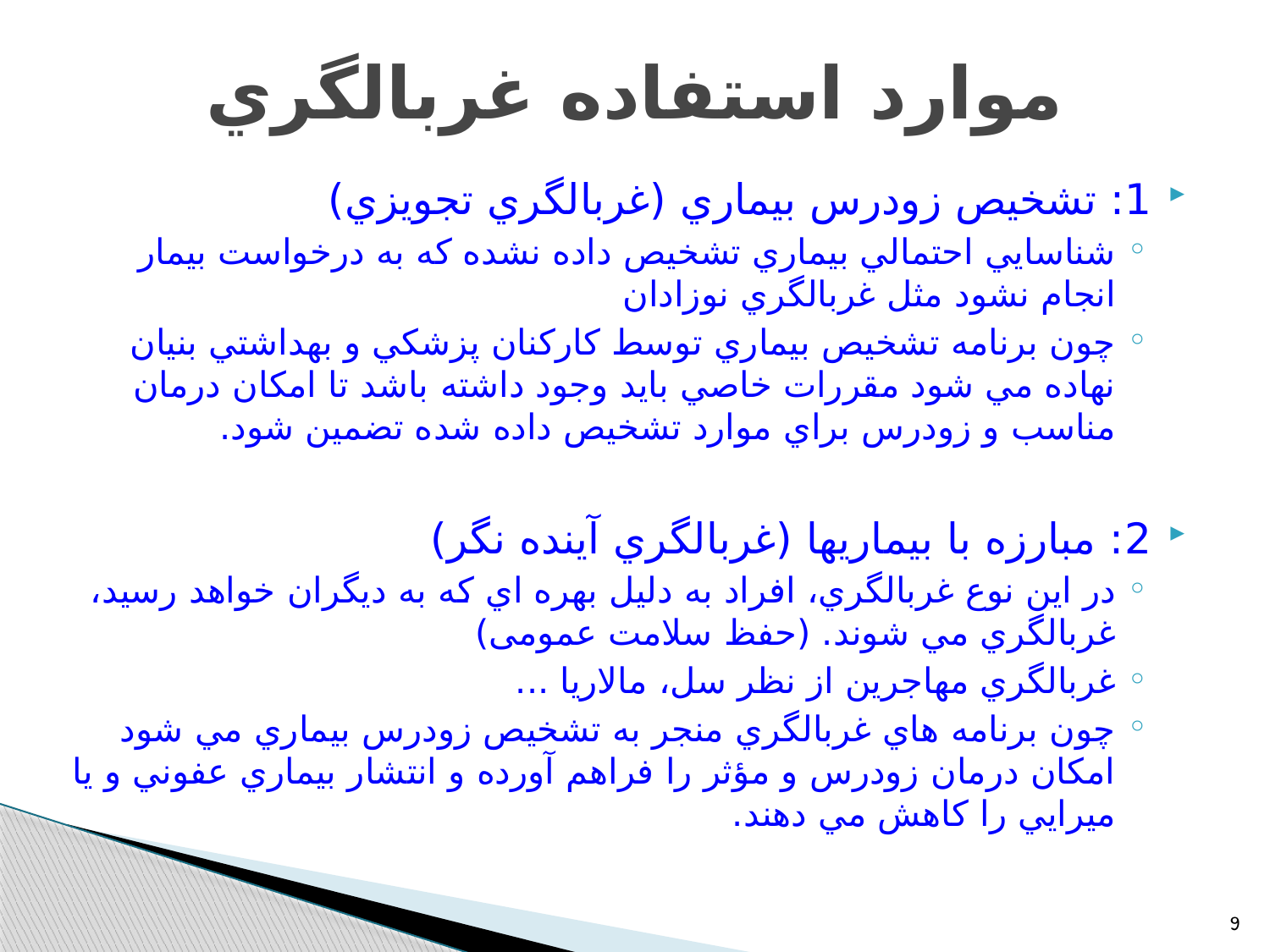

# موارد استفاده غربالگري
1: تشخيص زودرس بيماري (غربالگري تجويزي)
شناسايي احتمالي بيماري تشخيص داده نشده كه به درخواست بيمار انجام نشود مثل غربالگري نوزادان
چون برنامه تشخيص بيماري توسط كاركنان پزشكي و بهداشتي بنيان نهاده مي شود مقررات خاصي بايد وجود داشته باشد تا امكان درمان مناسب و زودرس براي موارد تشخيص داده شده تضمين شود.

2: مبارزه با بيماريها (غربالگري آينده نگر)
در اين نوع غربالگري، افراد به دليل بهره اي كه به ديگران خواهد رسيد، غربالگري مي شوند. (حفظ سلامت عمومی)
غربالگري مهاجرين از نظر سل، مالاريا ...
چون برنامه هاي غربالگري منجر به تشخيص زودرس بيماري مي شود امكان درمان زودرس و مؤثر را فراهم آورده و انتشار بيماري عفوني و يا ميرايي را كاهش مي دهند.

9